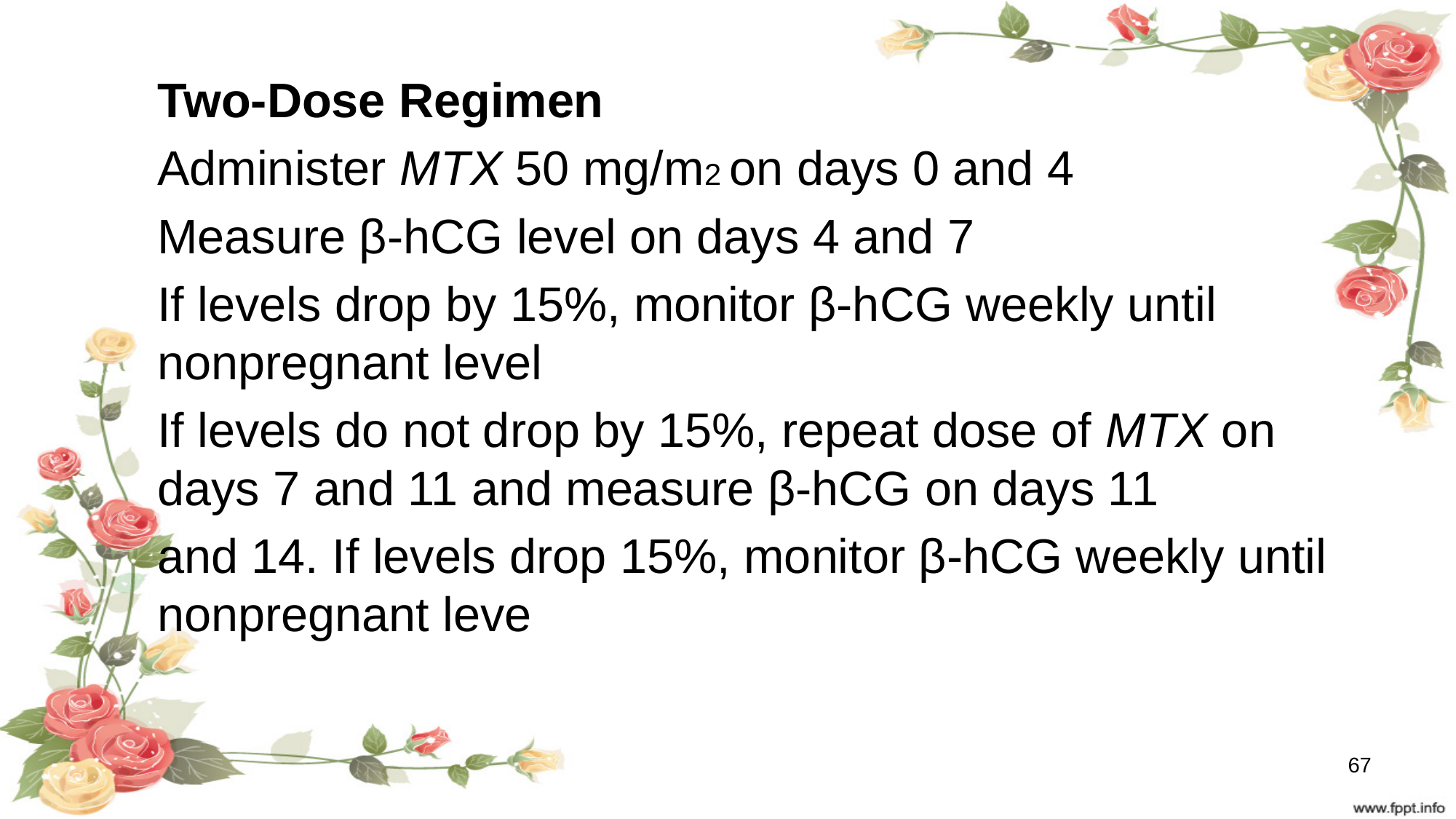

Two-Dose Regimen
Administer MTX 50 mg/m2 on days 0 and 4
Measure β-hCG level on days 4 and 7
If levels drop by 15%, monitor β-hCG weekly until nonpregnant level
If levels do not drop by 15%, repeat dose of MTX on days 7 and 11 and measure β-hCG on days 11
and 14. If levels drop 15%, monitor β-hCG weekly until nonpregnant leve
67